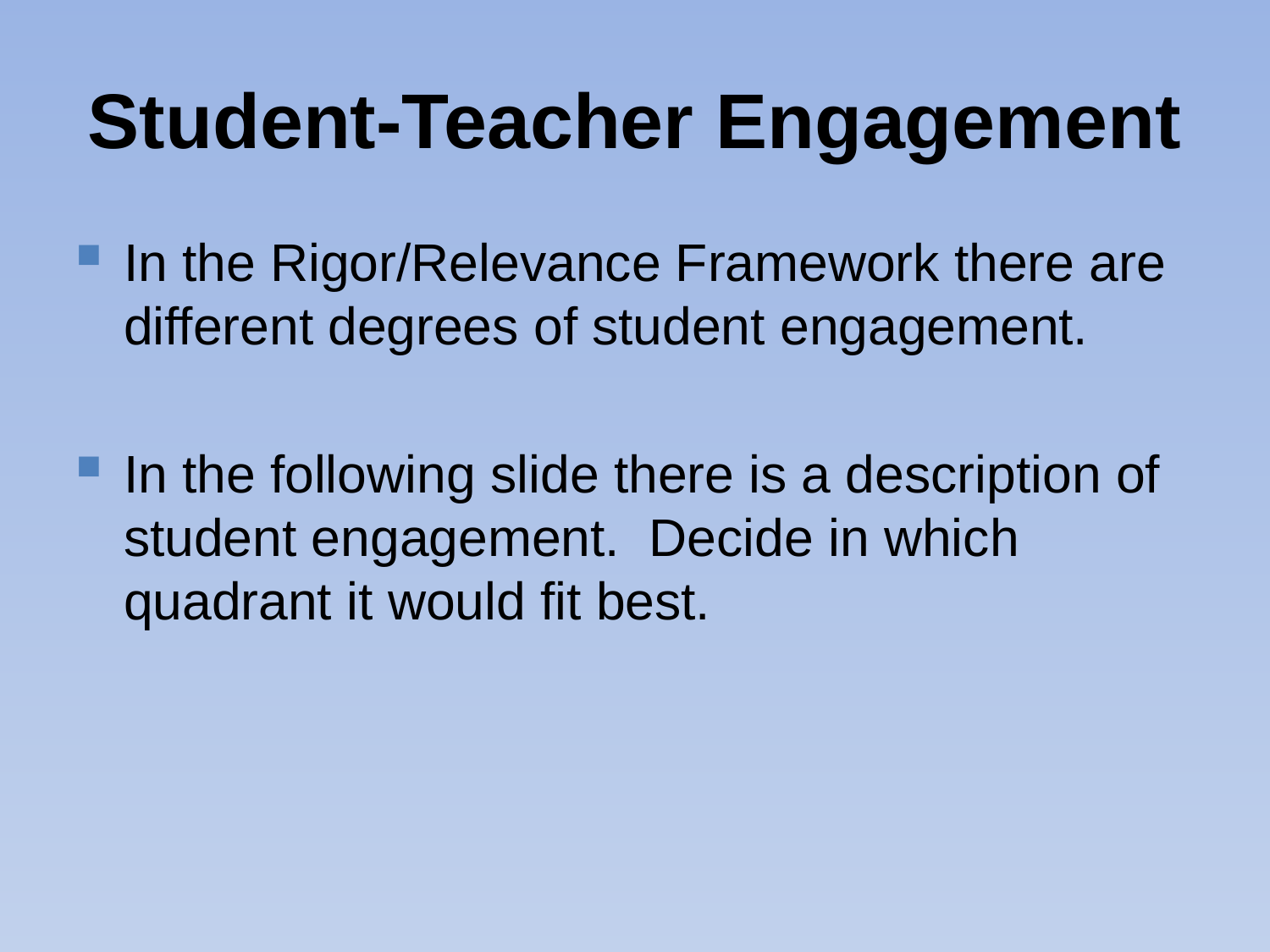

Student-Teacher Engagement
In the Rigor/Relevance Framework there are different degrees of student engagement.

In the following slide there is a description of student engagement.  Decide in which quadrant it would fit best.